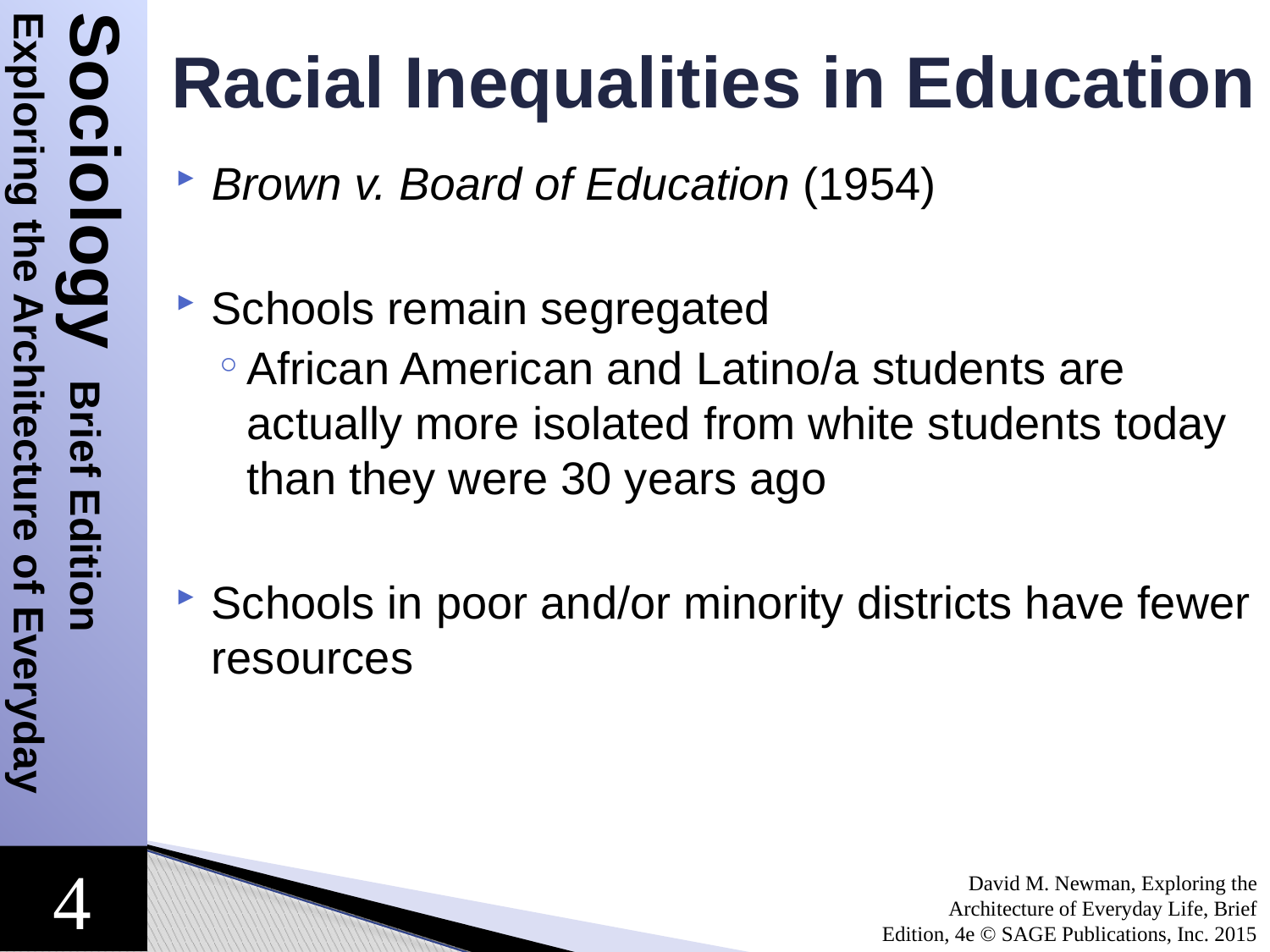

# Racial Inequalities in Education
Brown v. Board of Education (1954)

Schools remain segregated
African American and Latino/a students are actually more isolated from white students today than they were 30 years ago

Schools in poor and/or minority districts have fewer resources
David M. Newman, Exploring the Architecture of Everyday Life, Brief Edition, 4e © SAGE Publications, Inc. 2015